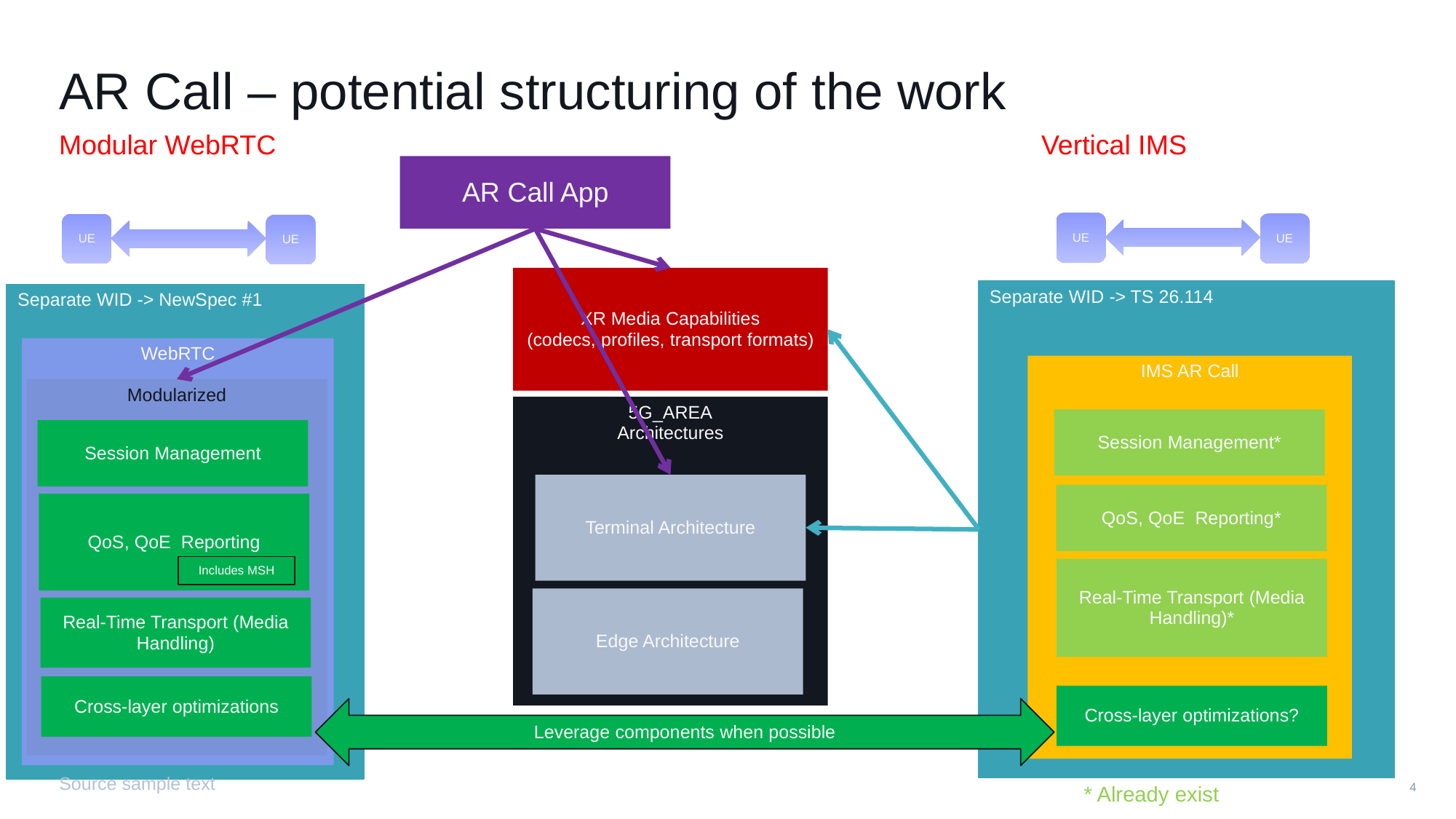

# AR Call – potential structuring of the work
Modular WebRTC								Vertical IMS
AR Call App
UE
UE

UE
UE

XR Media Capabilities
(codecs, profiles, transport formats)
Separate WID -> TS 26.114
Separate WID -> NewSpec #1
WebRTC
IMS AR Call
Modularized
5G_AREA
Architectures
Session Management*
Session Management
Terminal Architecture
QoS, QoE  Reporting*
QoS, QoE  Reporting
Includes MSH
Real-Time Transport (Media Handling)*
Edge Architecture
Real-Time Transport (Media Handling)
Cross-layer optimizations
Cross-layer optimizations?
Leverage components when possible
Source sample text
* Already exist